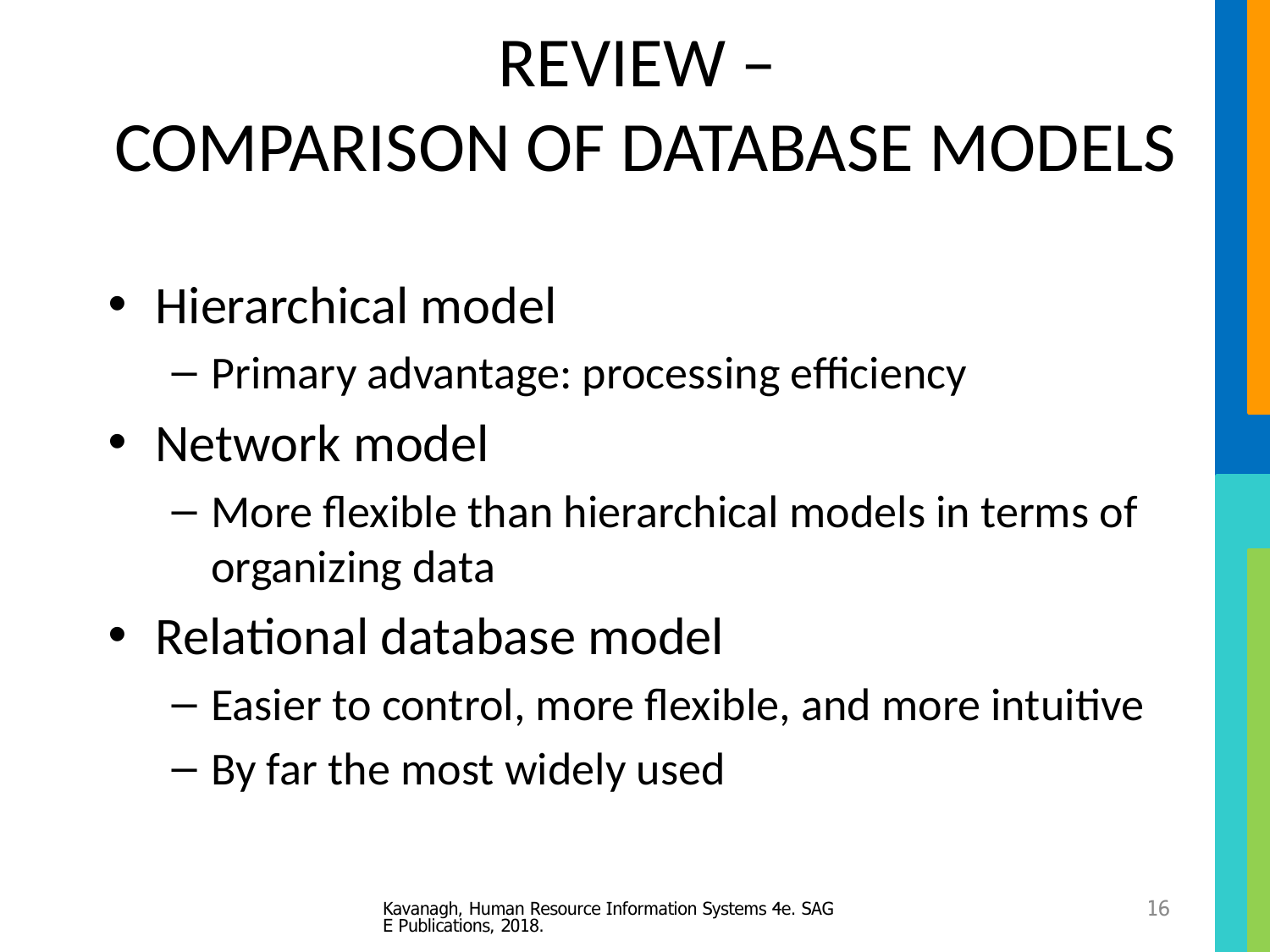

# REVIEW – COMPARISON OF DATABASE MODELS
Hierarchical model
Primary advantage: processing efficiency
Network model
More flexible than hierarchical models in terms of organizing data
Relational database model
Easier to control, more flexible, and more intuitive
By far the most widely used

Kavanagh, Human Resource Information Systems 4e. SAGE Publications, 2018.
16